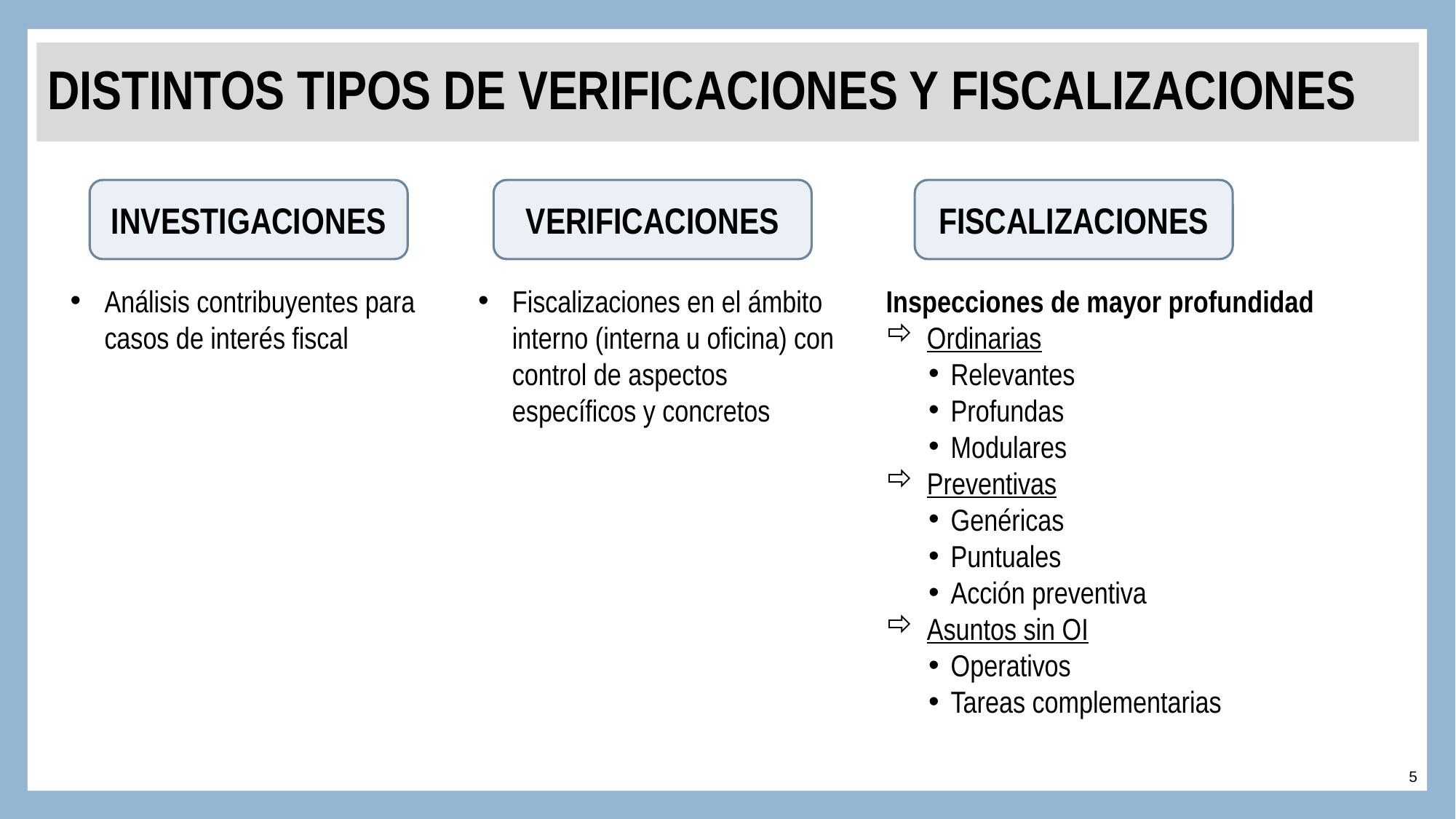

# DISTINTOS TIPOS DE VERIFICACIONES Y FISCALIZACIONES
INVESTIGACIONES
VERIFICACIONES
FISCALIZACIONES
Análisis contribuyentes para casos de interés fiscal
Inspecciones de mayor profundidad
Ordinarias
Relevantes
Profundas
Modulares
Preventivas
Genéricas
Puntuales
Acción preventiva
Asuntos sin OI
Operativos
Tareas complementarias
Fiscalizaciones en el ámbito interno (interna u oficina) con control de aspectos específicos y concretos
5